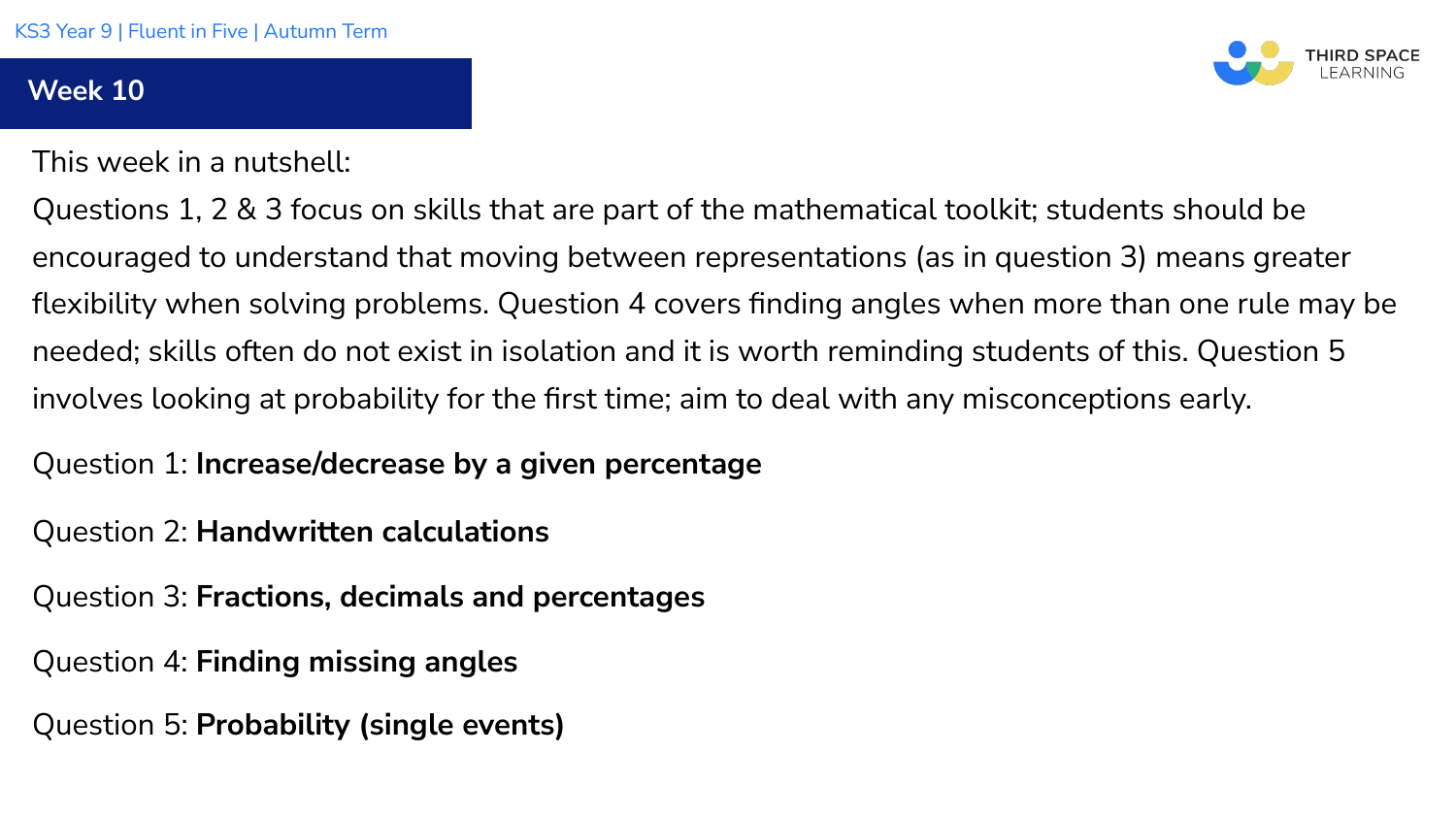

Week 10
| This week in a nutshell: Questions 1, 2 & 3 focus on skills that are part of the mathematical toolkit; students should be encouraged to understand that moving between representations (as in question 3) means greater flexibility when solving problems. Question 4 covers finding angles when more than one rule may be needed; skills often do not exist in isolation and it is worth reminding students of this. Question 5 involves looking at probability for the first time; aim to deal with any misconceptions early. |
| --- |
| Question 1: Increase/decrease by a given percentage |
| Question 2: Handwritten calculations |
| Question 3: Fractions, decimals and percentages |
| Question 4: Finding missing angles |
| Question 5: Probability (single events) |